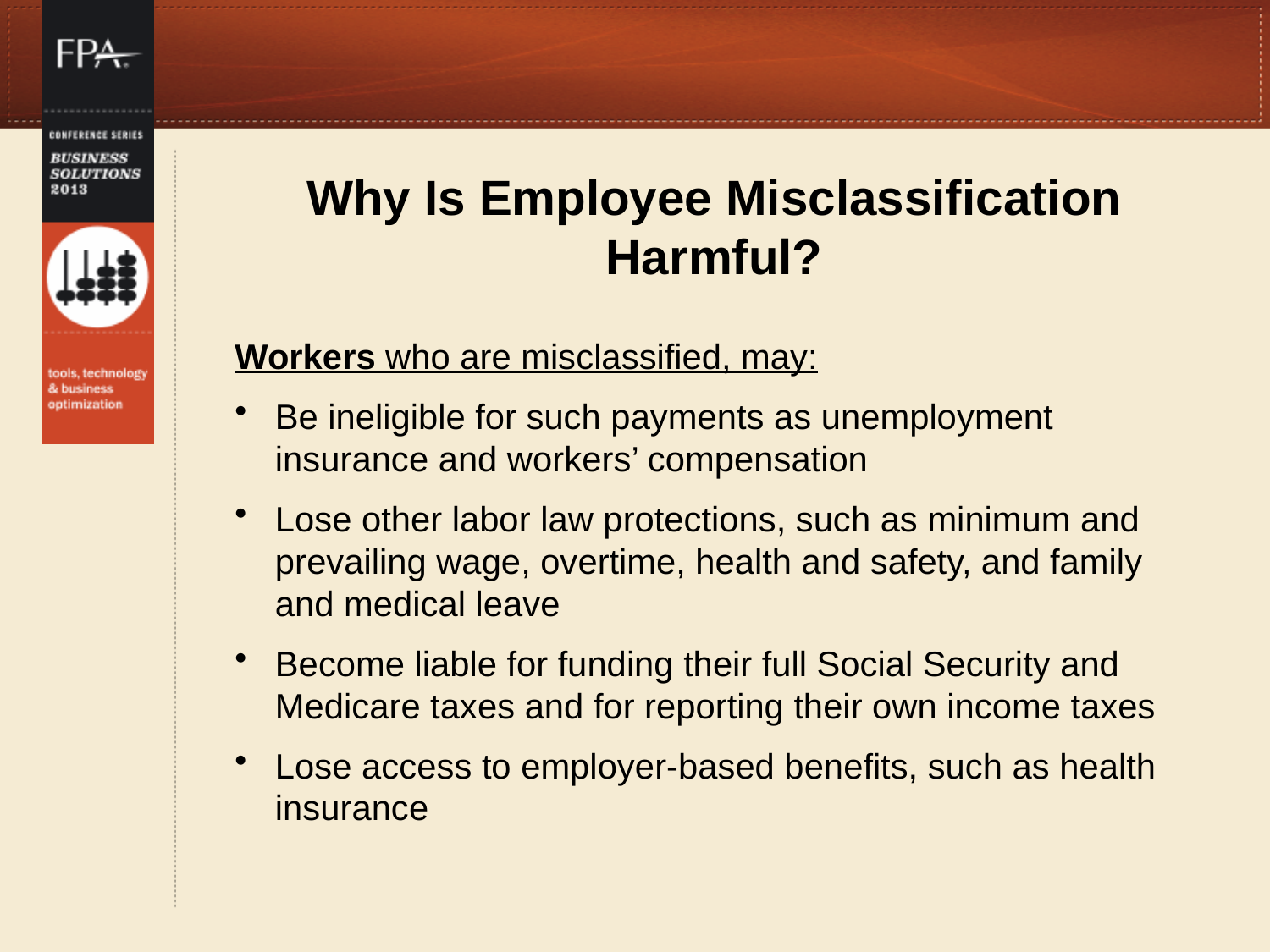

# Why Is Employee Misclassification Harmful?
Workers who are misclassified, may:
Be ineligible for such payments as unemployment insurance and workers’ compensation
Lose other labor law protections, such as minimum and prevailing wage, overtime, health and safety, and family and medical leave
Become liable for funding their full Social Security and Medicare taxes and for reporting their own income taxes
Lose access to employer-based benefits, such as health insurance